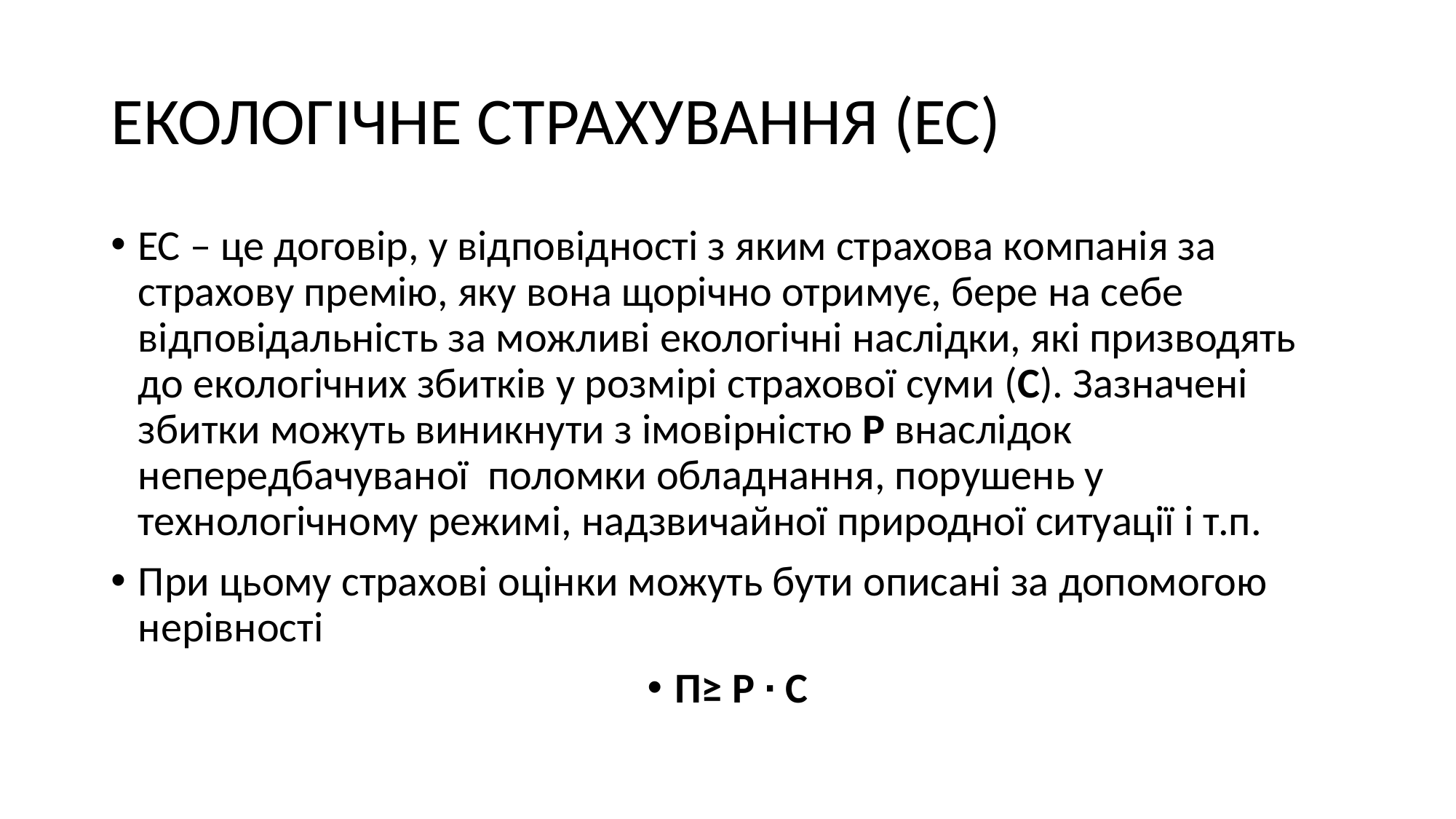

# ЕКОЛОГІЧНЕ СТРАХУВАННЯ (ЕС)
ЕС – це договір, у відповідності з яким страхова компанія за страхову премію, яку вона щорічно отримує, бере на себе відповідальність за можливі екологічні наслідки, які призводять до екологічних збитків у розмірі страхової суми (С). Зазначені збитки можуть виникнути з імовірністю Р внаслідок непередбачуваної  поломки обладнання, порушень у технологічному режимі, надзвичайної природної ситуації і т.п.
При цьому страхові оцінки можуть бути описані за допомогою нерівності
П≥ Р ∙ С